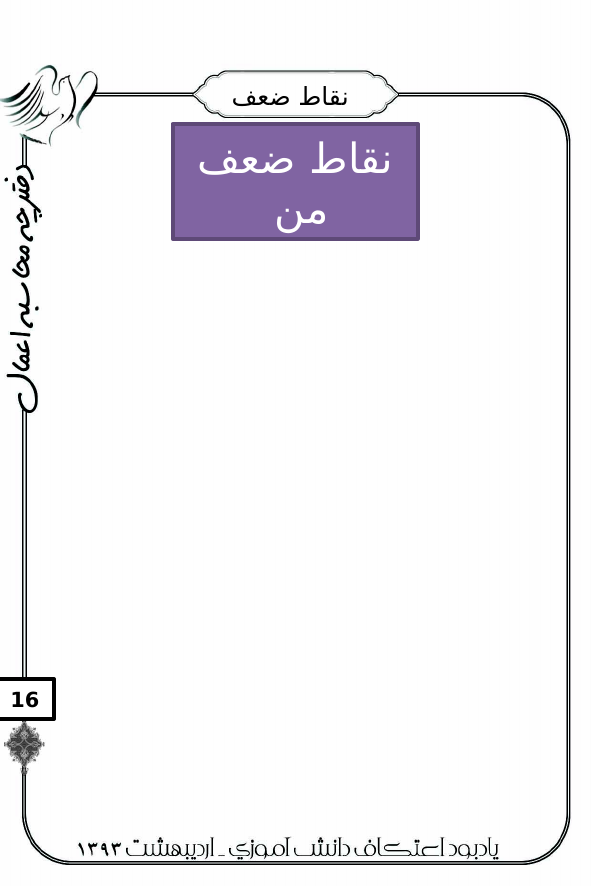

# نقاط ضعف
نقاط ضعف من
16